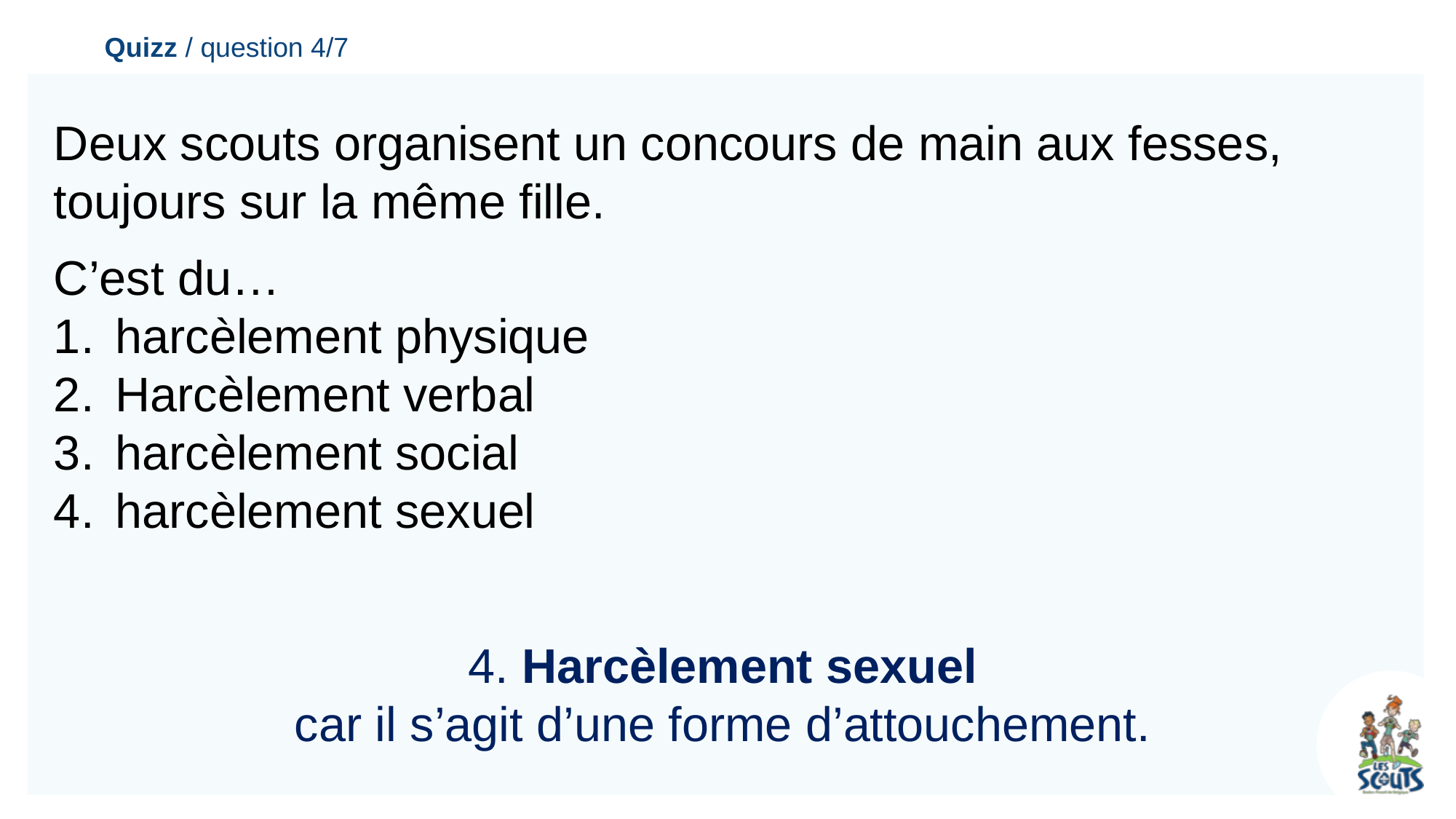

Quizz / question 4/7
Deux scouts organisent un concours de main aux fesses, toujours sur la même fille.
C’est du…
harcèlement physique
Harcèlement verbal
harcèlement social
harcèlement sexuel
4. Harcèlement sexuel
car il s’agit d’une forme d’attouchement.